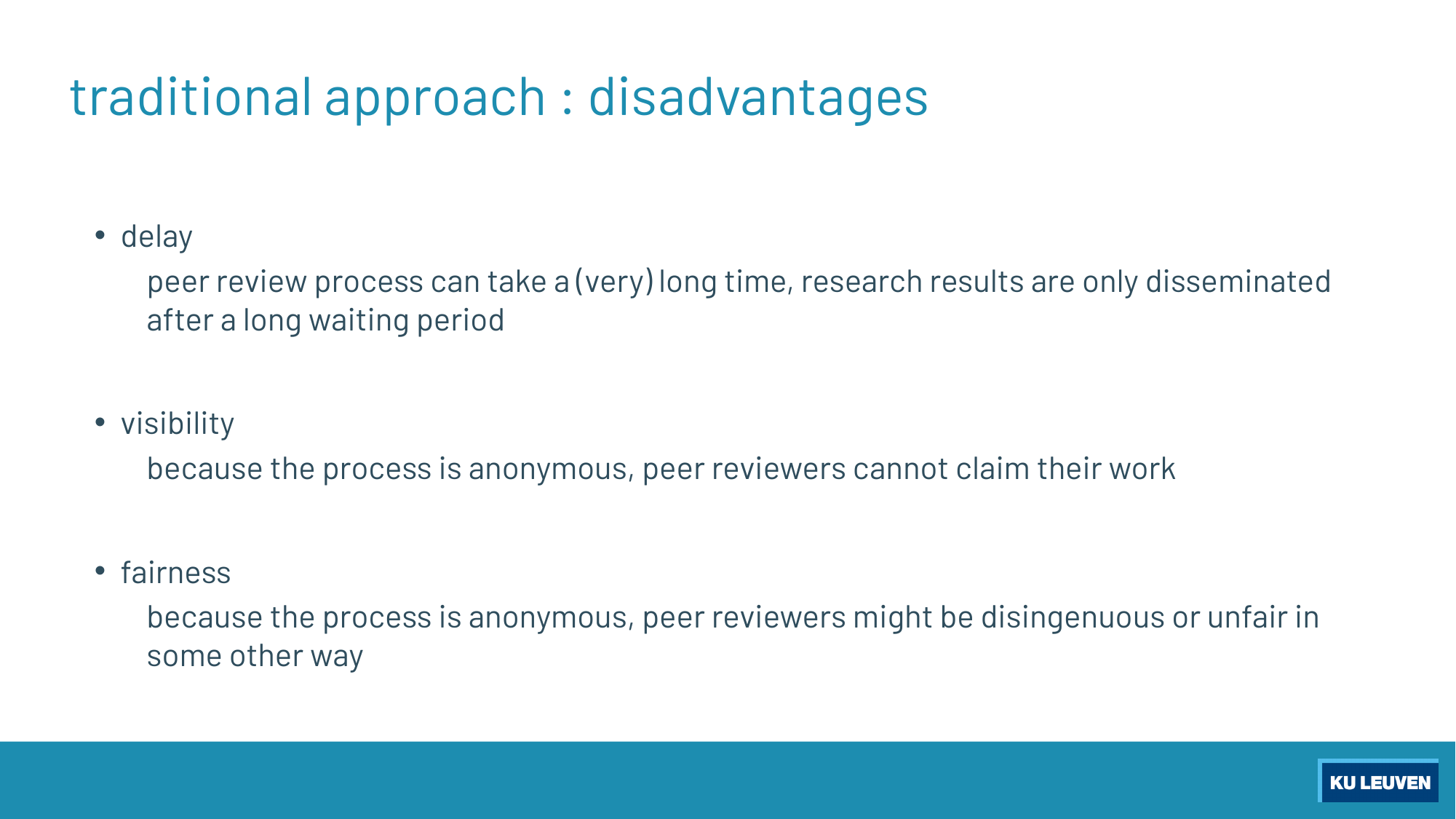

# traditional approach : disadvantages
delay
peer review process can take a (very) long time, research results are only disseminated after a long waiting period

visibility
because the process is anonymous, peer reviewers cannot claim their work

fairness
because the process is anonymous, peer reviewers might be disingenuous or unfair in some other way